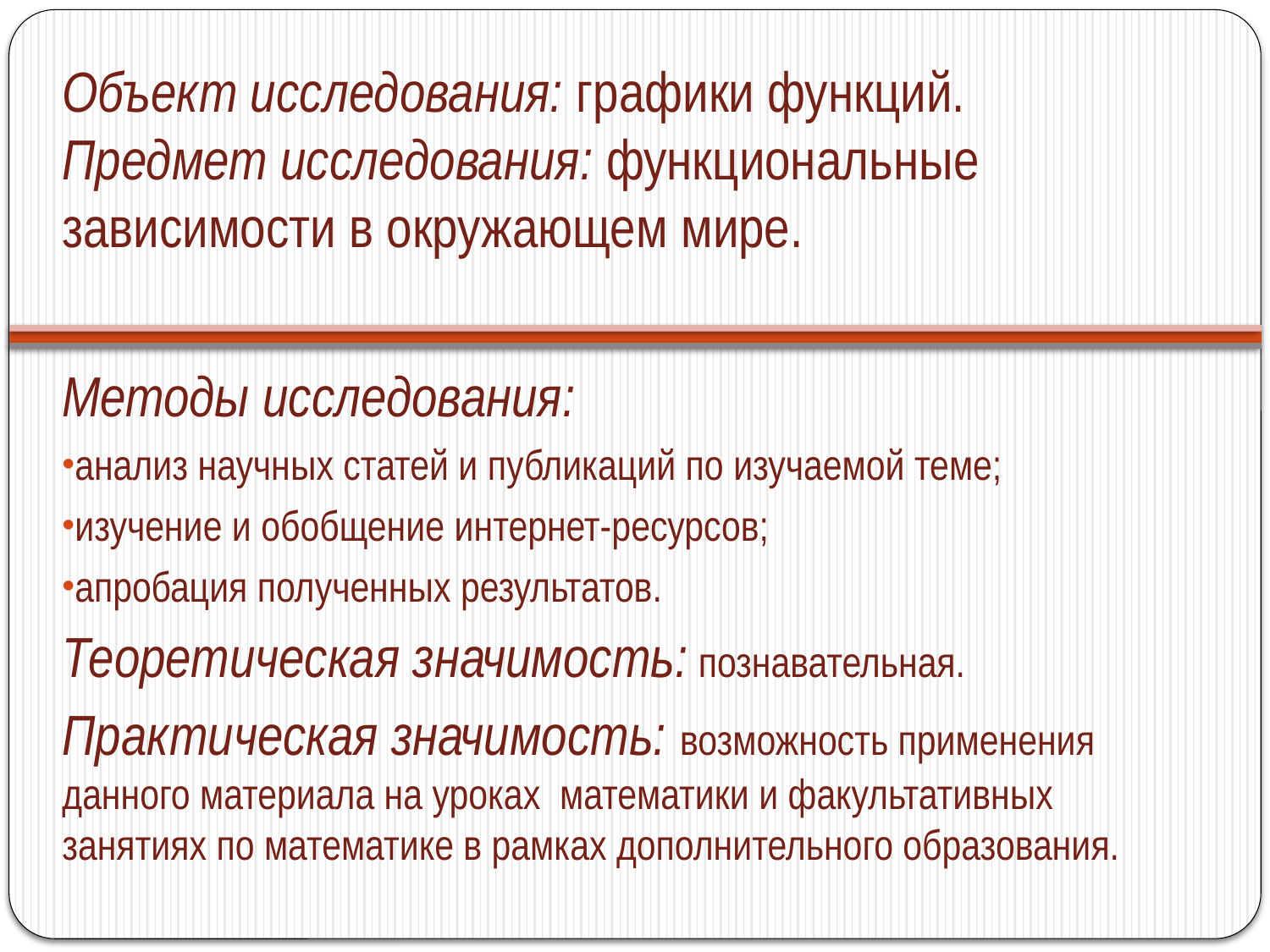

#
Объект исследования: графики функций.
Предмет исследования: функциональные зависимости в окружающем мире.
Методы исследования:
анализ научных статей и публикаций по изучаемой теме;
изучение и обобщение интернет-ресурсов;
апробация полученных результатов.
Теоретическая значимость: познавательная.
Практическая значимость: возможность применения данного материала на уроках  математики и факультативных занятиях по математике в рамках дополнительного образования.